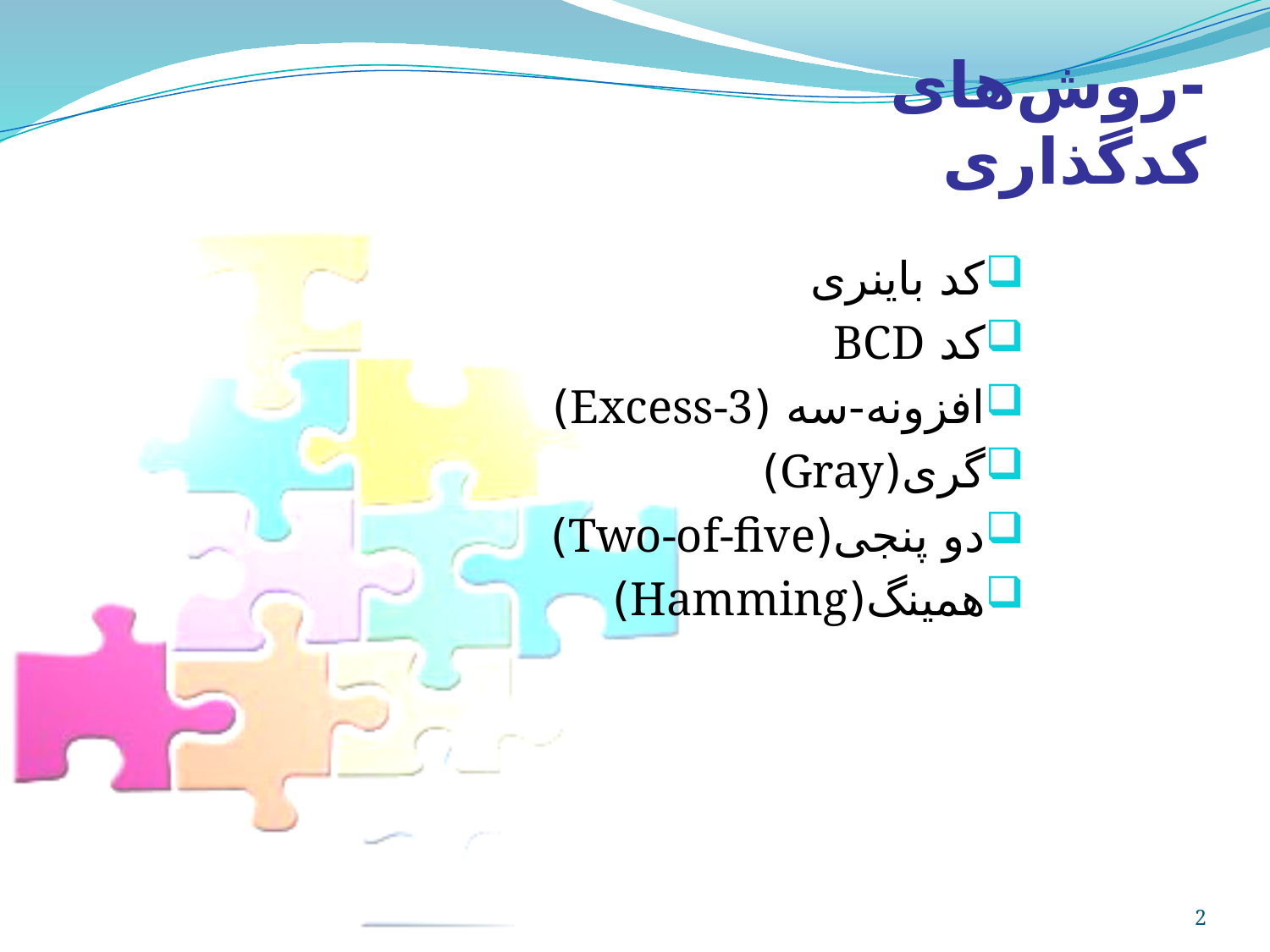

# -روش‌های کدگذاری
کد باینری
کد BCD
افزونه-سه (Excess-3)
گری(Gray)
دو پنجی(Two-of-five)
همینگ(Hamming)
2